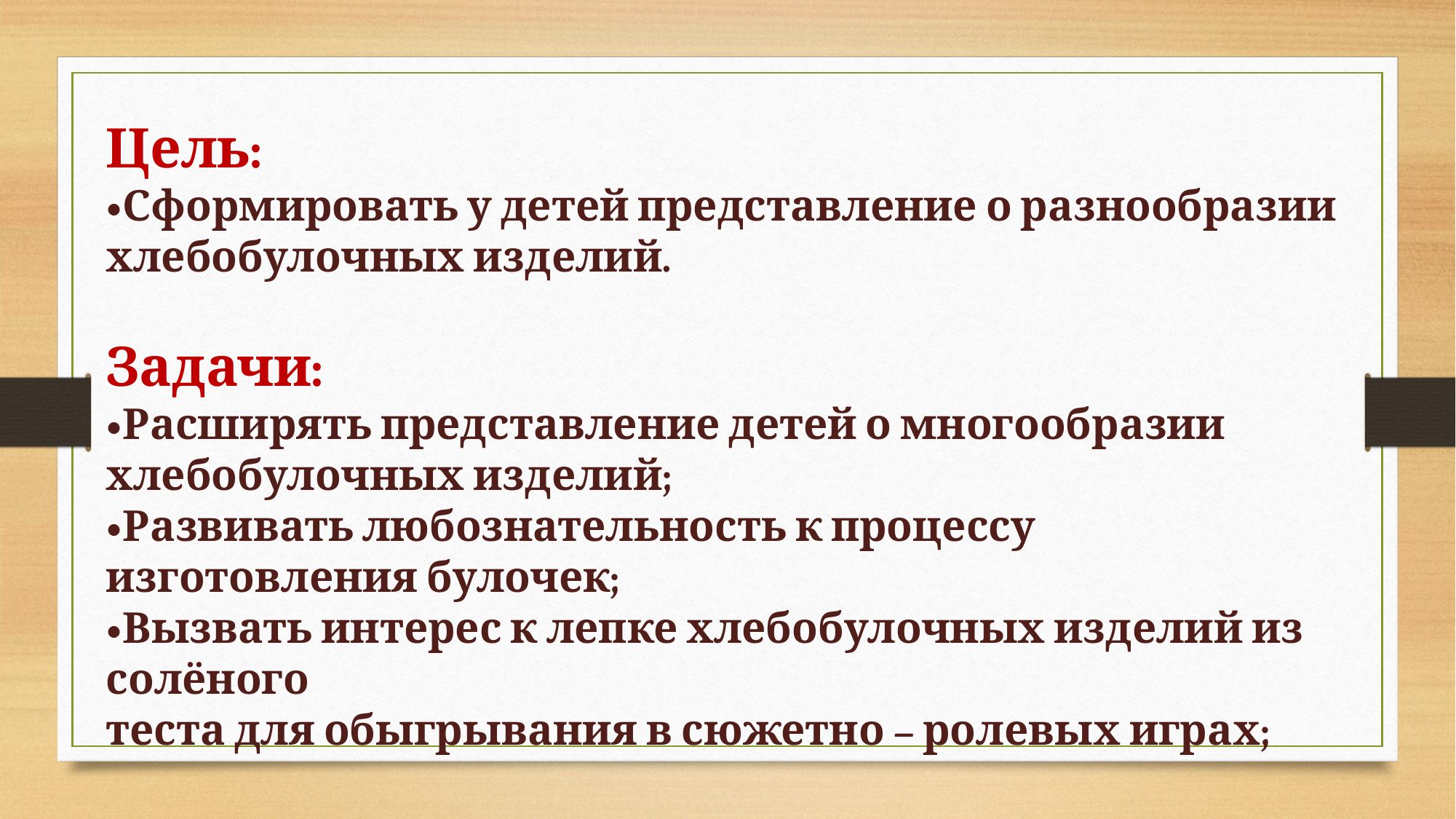

Цель:
•Сформировать у детей представление о разнообразии хлебобулочных изделий.

Задачи:
•Расширять представление детей о многообразии хлебобулочных изделий;
•Развивать любознательность к процессу изготовления булочек;
•Вызвать интерес к лепке хлебобулочных изделий из солёного
теста для обыгрывания в сюжетно – ролевых играх;